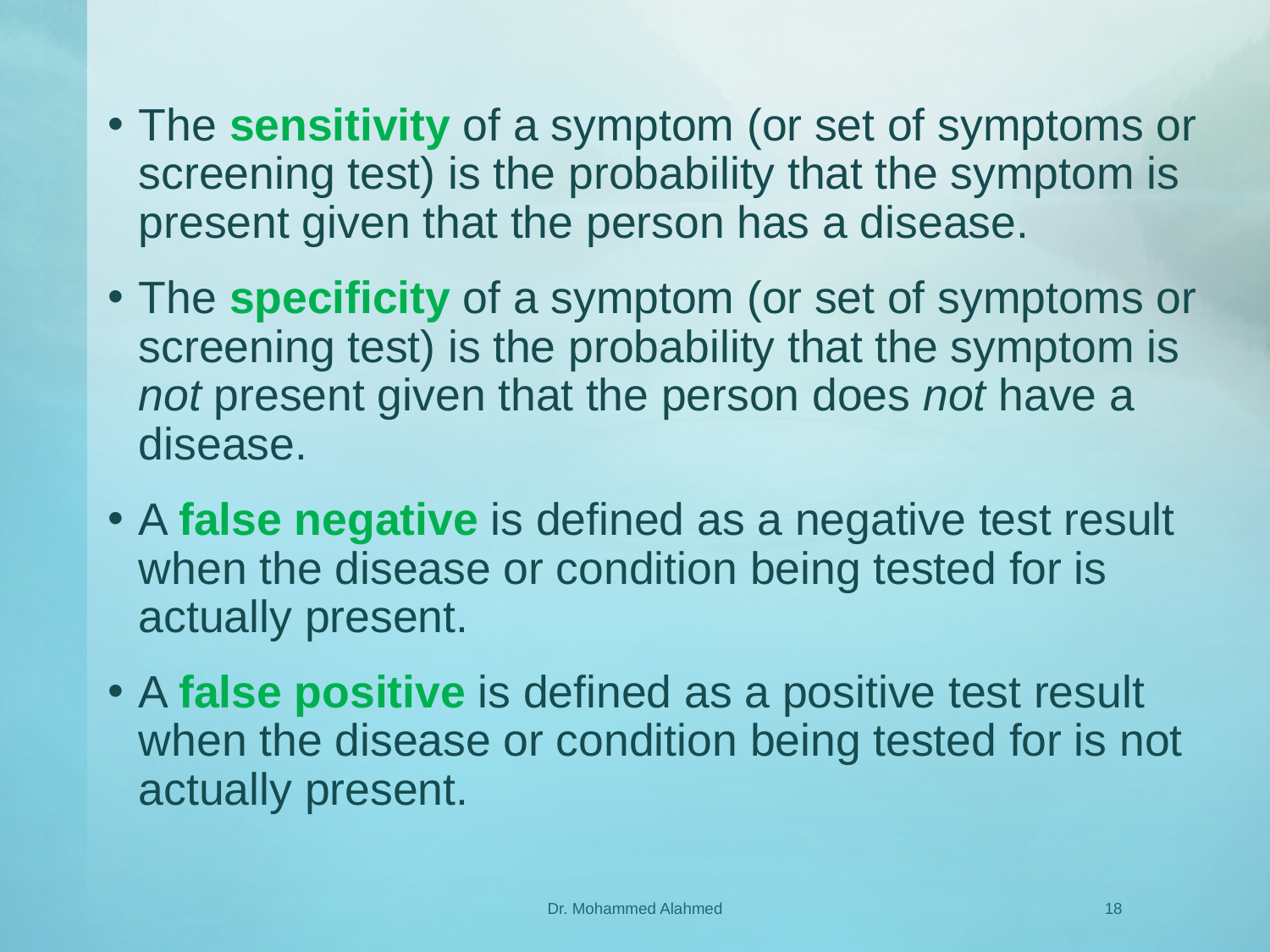

The sensitivity of a symptom (or set of symptoms or screening test) is the probability that the symptom is present given that the person has a disease.
The specificity of a symptom (or set of symptoms or screening test) is the probability that the symptom is not present given that the person does not have a disease.
A false negative is defined as a negative test result when the disease or condition being tested for is actually present.
A false positive is defined as a positive test result when the disease or condition being tested for is not actually present.
Dr. Mohammed Alahmed
18